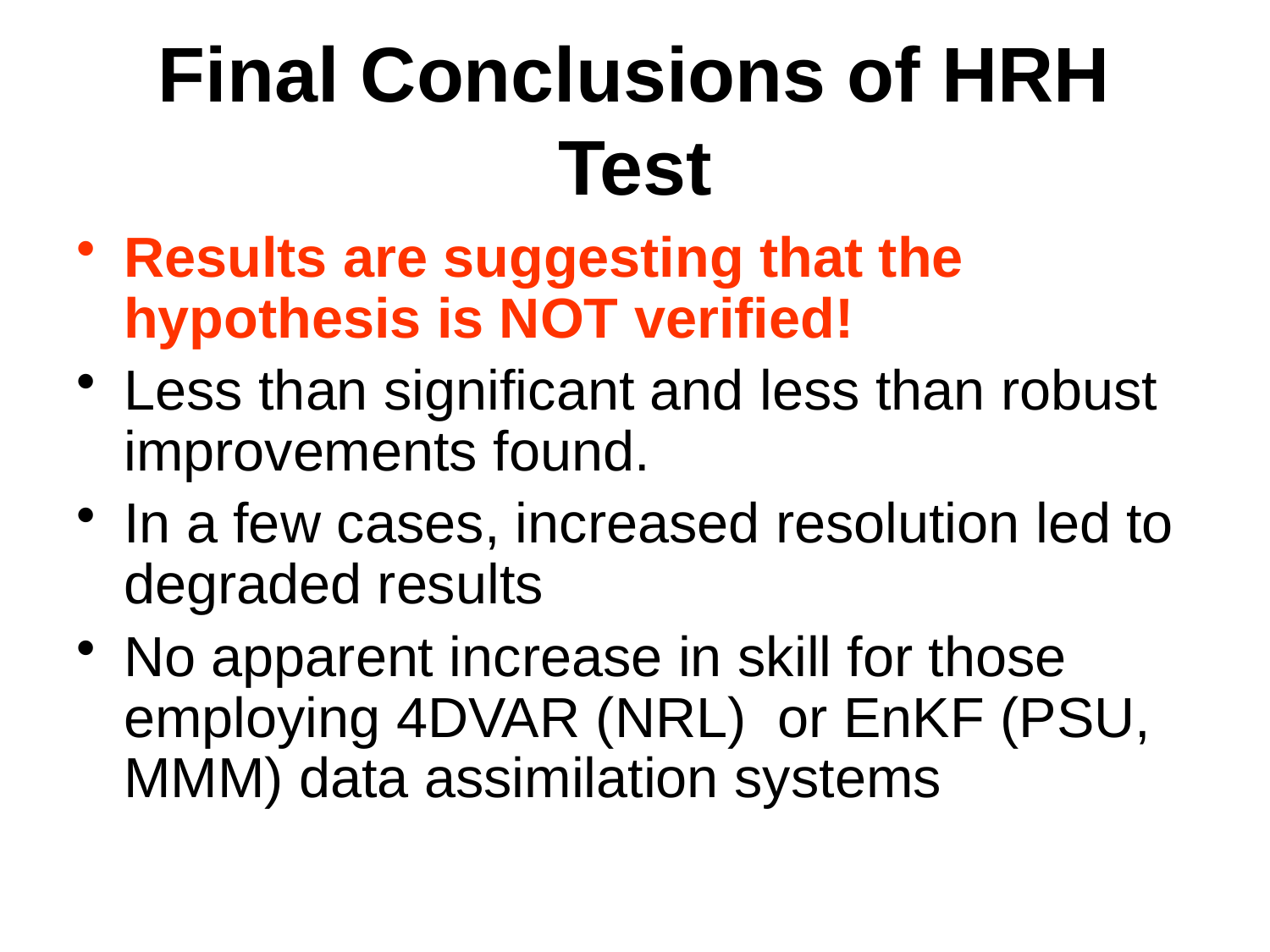

# Final Conclusions of HRH Test
Results are suggesting that the hypothesis is NOT verified!
Less than significant and less than robust improvements found.
In a few cases, increased resolution led to degraded results
No apparent increase in skill for those employing 4DVAR (NRL)  or EnKF (PSU, MMM) data assimilation systems